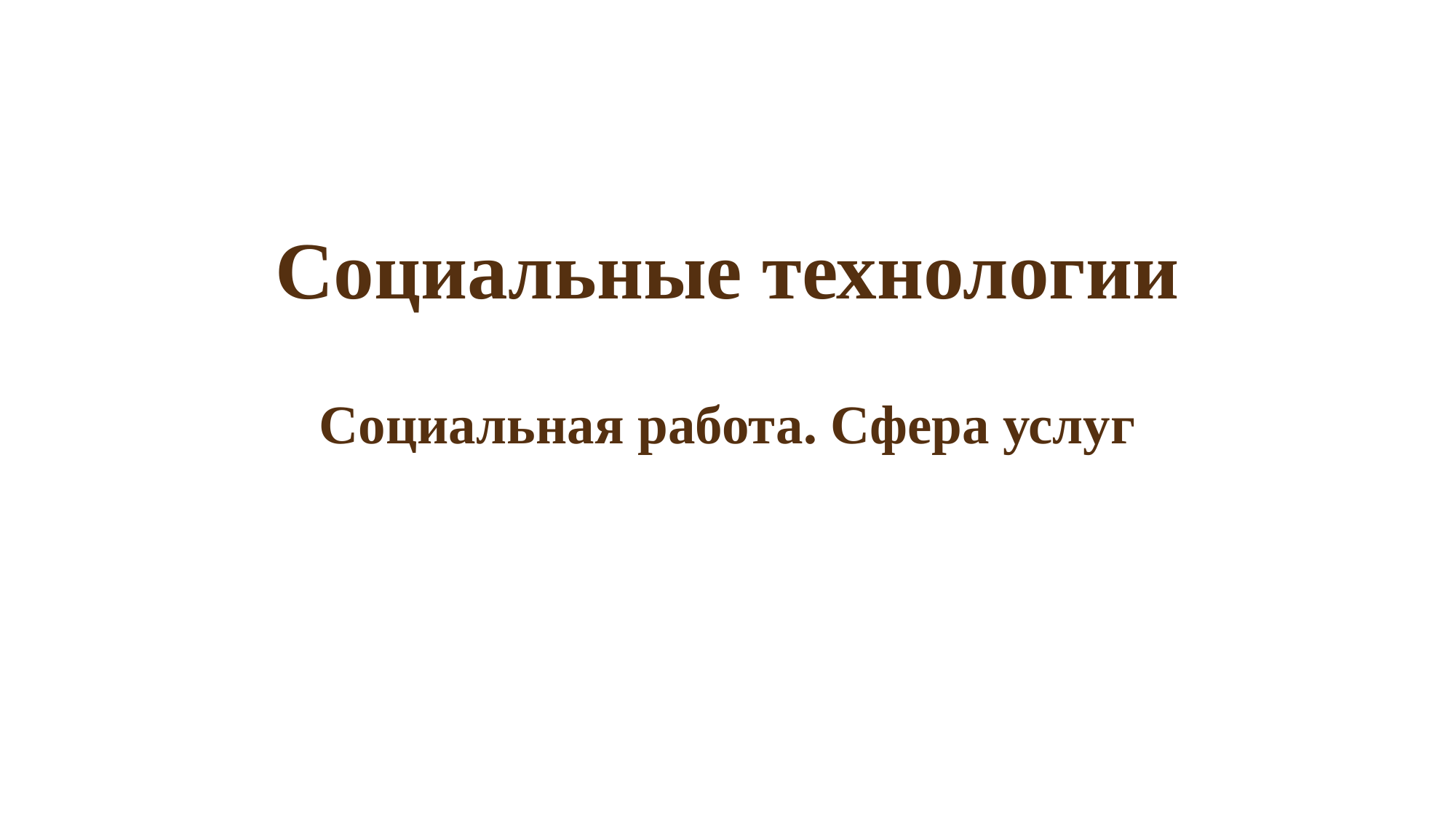

# Социальные технологии
Социальная работа. Сфера услуг